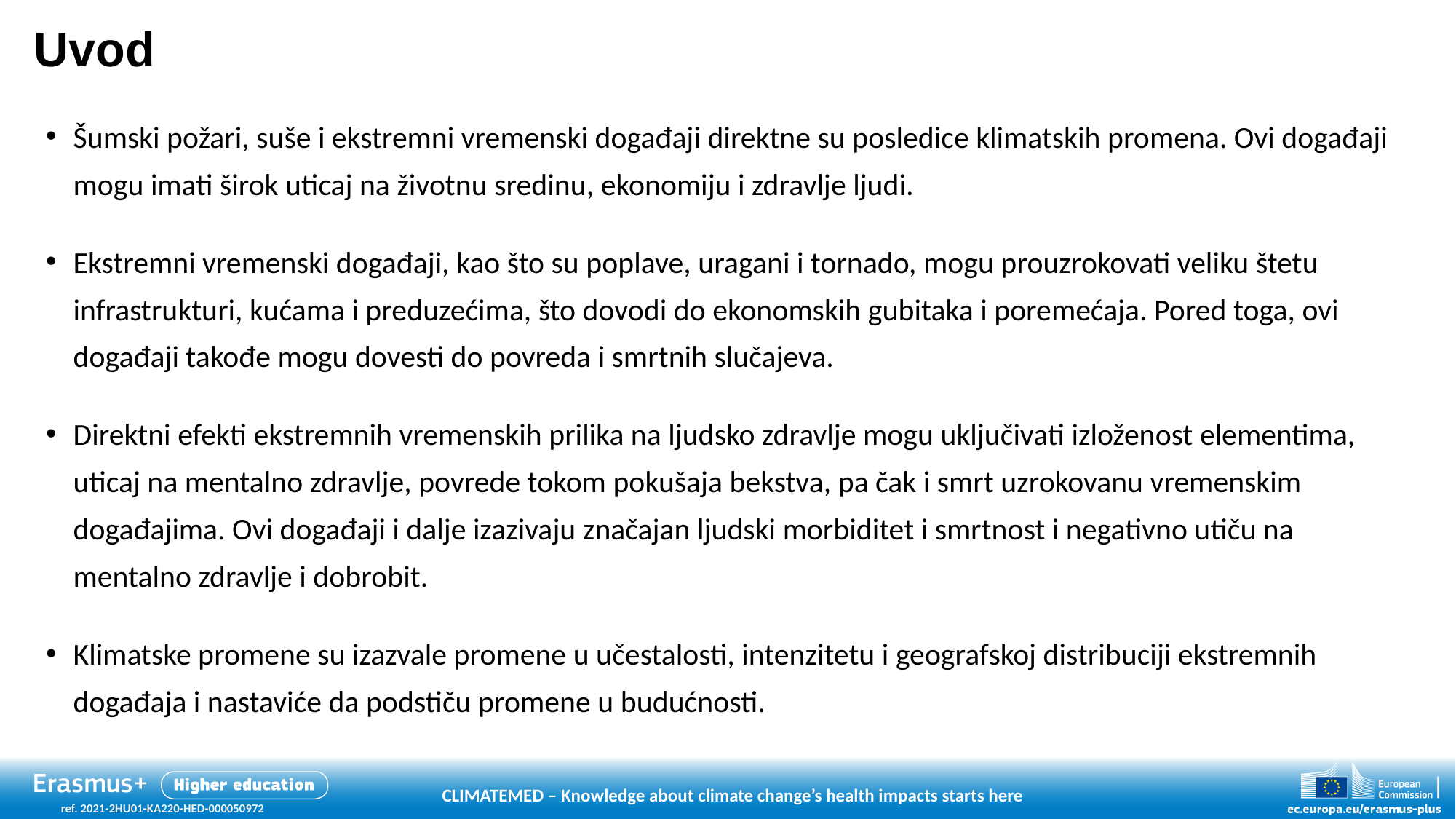

# Uvod
Šumski požari, suše i ekstremni vremenski događaji direktne su posledice klimatskih promena. Ovi događaji mogu imati širok uticaj na životnu sredinu, ekonomiju i zdravlje ljudi.
Ekstremni vremenski događaji, kao što su poplave, uragani i tornado, mogu prouzrokovati veliku štetu infrastrukturi, kućama i preduzećima, što dovodi do ekonomskih gubitaka i poremećaja. Pored toga, ovi događaji takođe mogu dovesti do povreda i smrtnih slučajeva.
Direktni efekti ekstremnih vremenskih prilika na ljudsko zdravlje mogu uključivati izloženost elementima, uticaj na mentalno zdravlje, povrede tokom pokušaja bekstva, pa čak i smrt uzrokovanu vremenskim događajima. Ovi događaji i dalje izazivaju značajan ljudski morbiditet i smrtnost i negativno utiču na mentalno zdravlje i dobrobit.
Klimatske promene su izazvale promene u učestalosti, intenzitetu i geografskoj distribuciji ekstremnih događaja i nastaviće da podstiču promene u budućnosti.